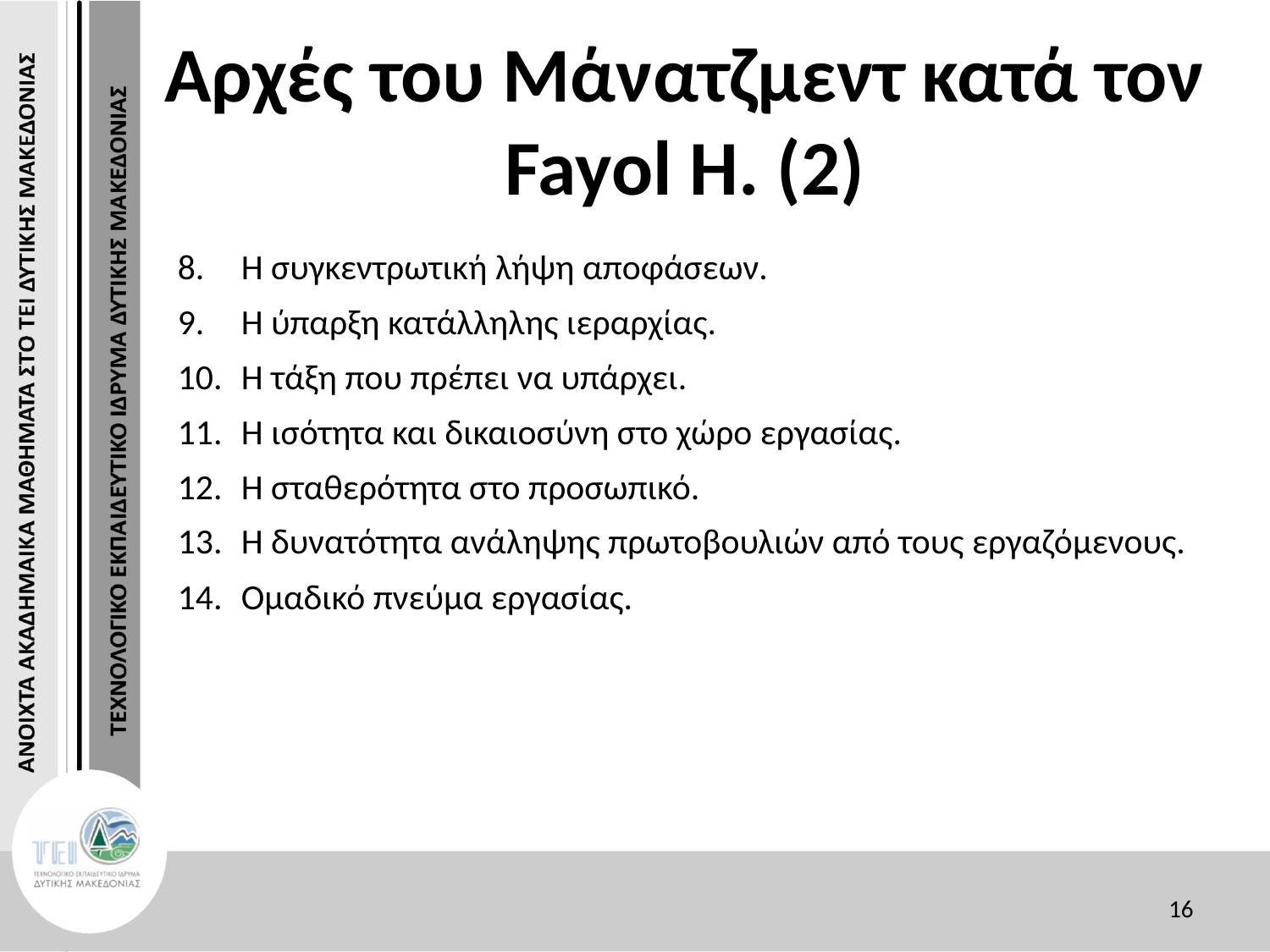

# Αρχές του Μάνατζμεντ κατά τον Fayol H. (2)
Η συγκεντρωτική λήψη αποφάσεων.
Η ύπαρξη κατάλληλης ιεραρχίας.
Η τάξη που πρέπει να υπάρχει.
Η ισότητα και δικαιοσύνη στο χώρο εργασίας.
Η σταθερότητα στο προσωπικό.
Η δυνατότητα ανάληψης πρωτοβουλιών από τους εργαζόμενους.
Ομαδικό πνεύμα εργασίας.

16